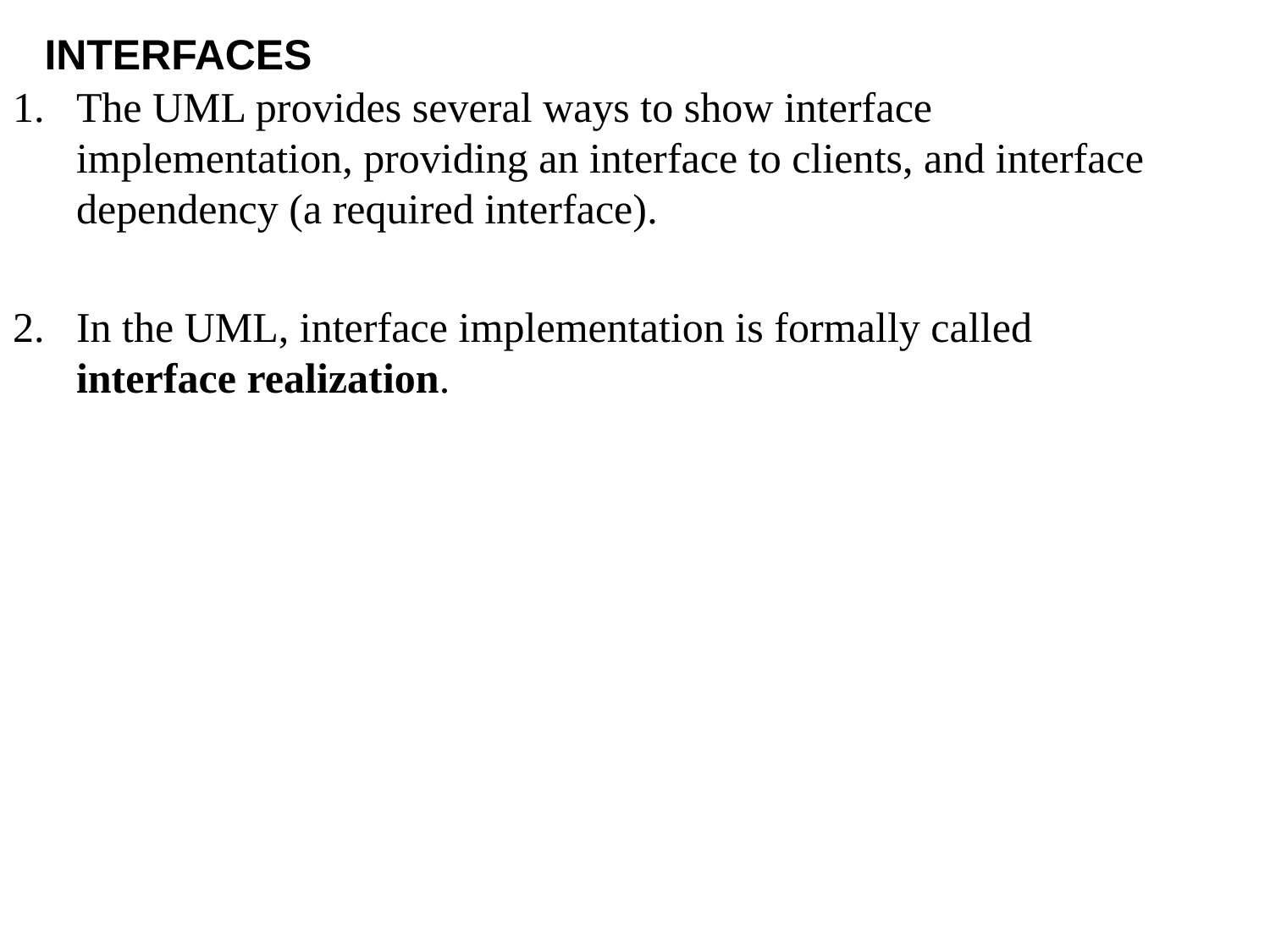

INTERFACES
The UML provides several ways to show interface implementation, providing an interface to clients, and interface dependency (a required interface).

In the UML, interface implementation is formally called interface realization.